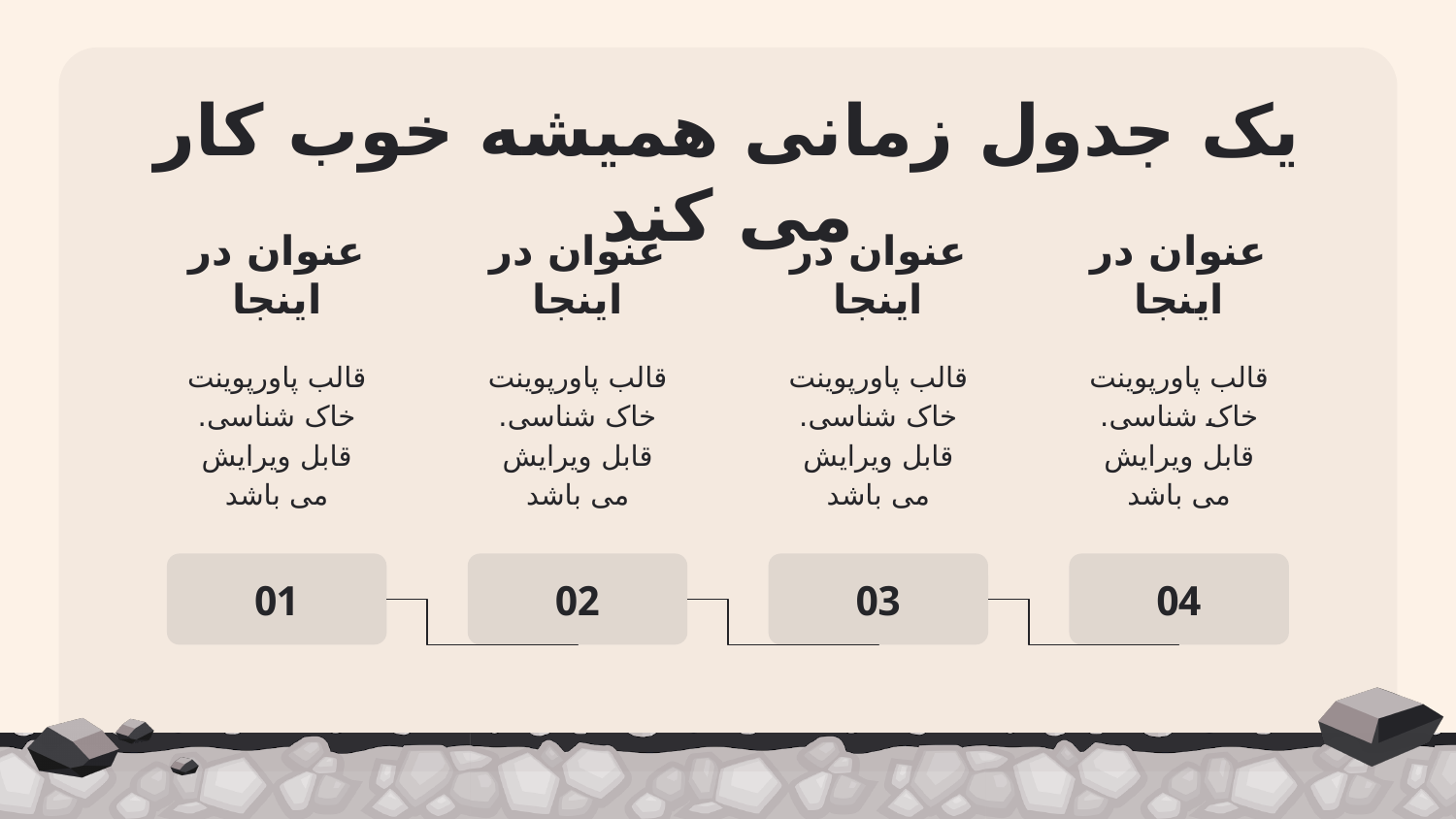

# یک جدول زمانی همیشه خوب کار می کند
عنوان در اینجا
عنوان در اینجا
عنوان در اینجا
عنوان در اینجا
قالب پاورپوینت خاک شناسی. قابل ویرایش می باشد
قالب پاورپوینت خاک شناسی. قابل ویرایش می باشد
قالب پاورپوینت خاک شناسی. قابل ویرایش می باشد
قالب پاورپوینت خاک شناسی. قابل ویرایش می باشد
01
02
03
04